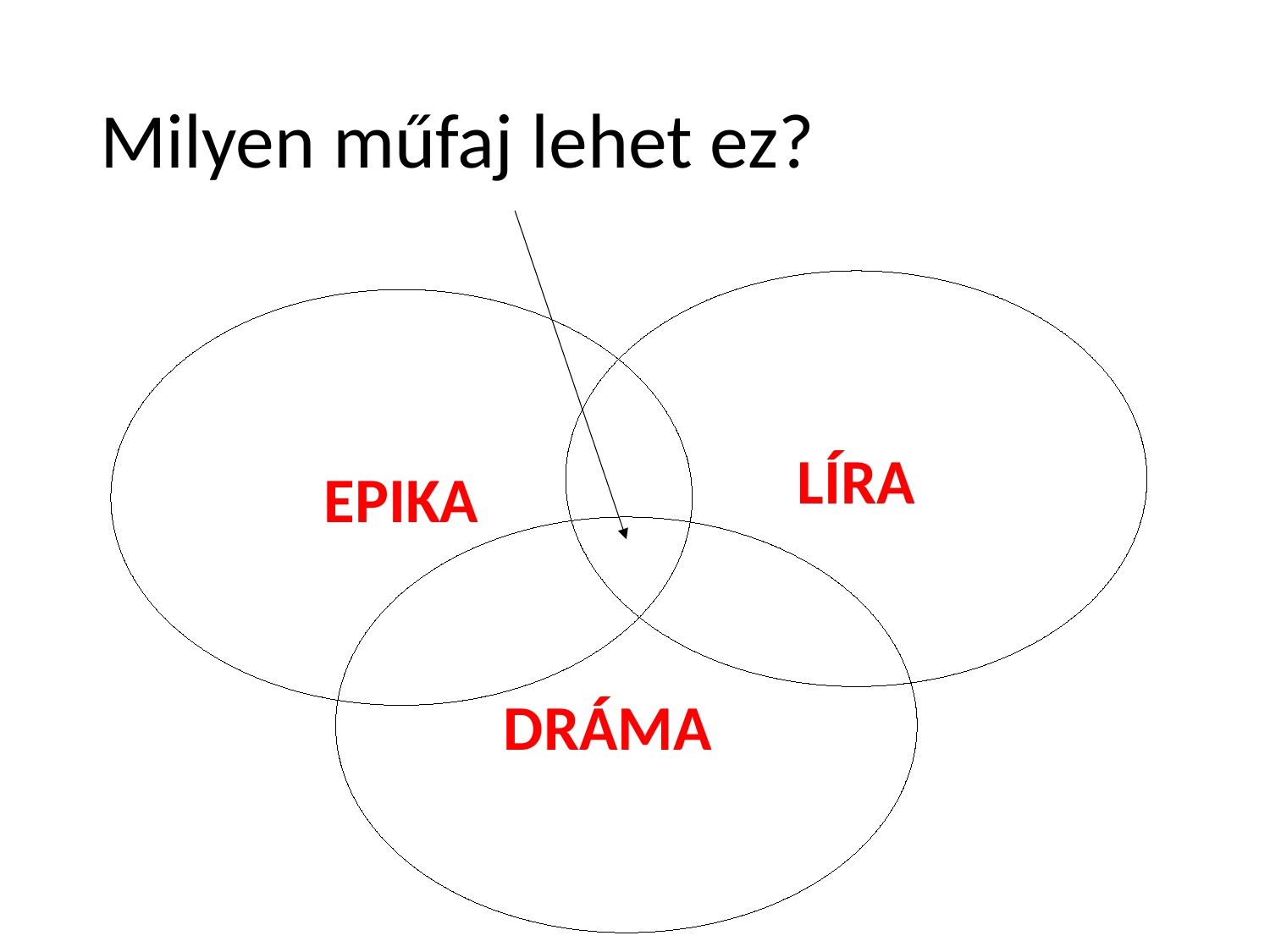

# Milyen műfaj lehet ez?
LÍRA
EPIKA
DRÁMAA